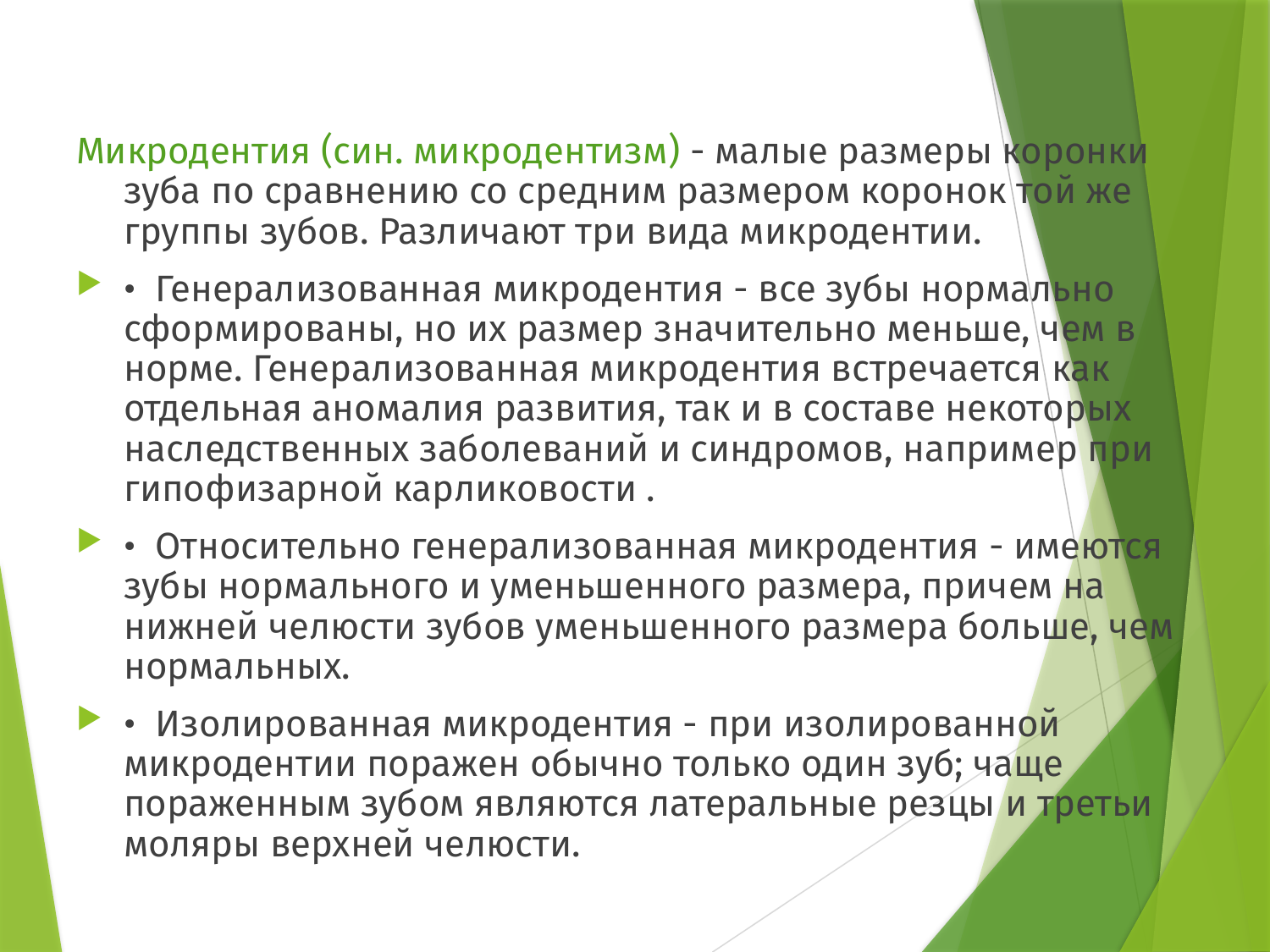

Микродентия (син. микродентизм) - малые размеры коронки зуба по сравнению со средним размером коронок той же группы зубов. Различают три вида микродентии.
•  Генерализованная микродентия - все зубы нормально сформированы, но их размер значительно меньше, чем в норме. Генерализованная микродентия встречается как отдельная аномалия развития, так и в составе некоторых наследственных заболеваний и синдромов, например при гипофизарной карликовости .
•  Относительно генерализованная микродентия - имеются зубы нормального и уменьшенного размера, причем на нижней челюсти зубов уменьшенного размера больше, чем нормальных.
•  Изолированная микродентия - при изолированной микродентии поражен обычно только один зуб; чаще пораженным зубом являются латеральные резцы и третьи моляры верхней челюсти.